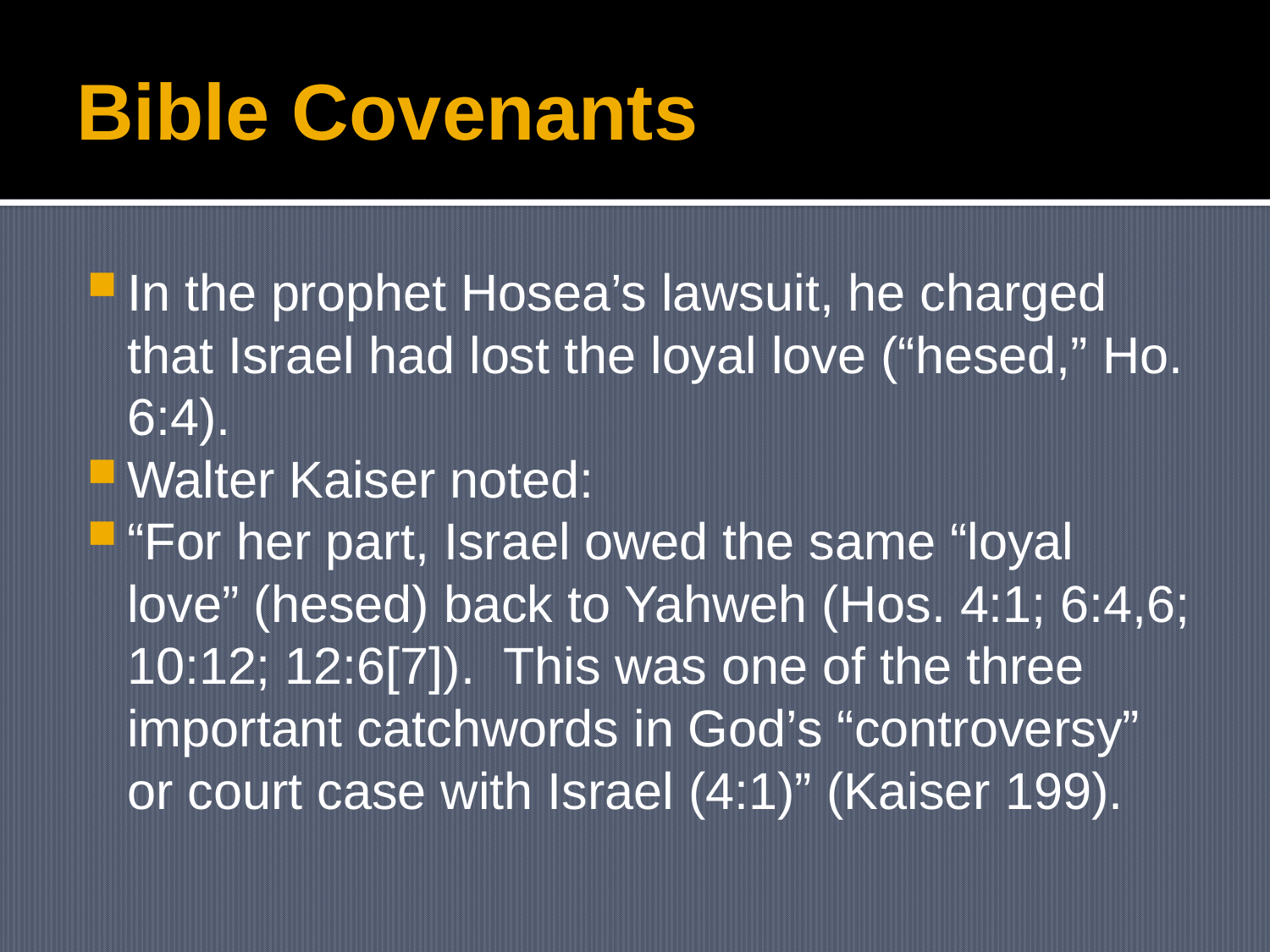

# Bible Covenants
In the prophet Hosea’s lawsuit, he charged that Israel had lost the loyal love (“hesed,” Ho. 6:4).
Walter Kaiser noted:
“For her part, Israel owed the same “loyal love” (hesed) back to Yahweh (Hos. 4:1; 6:4,6; 10:12; 12:6[7]).  This was one of the three important catchwords in God’s “controversy” or court case with Israel (4:1)” (Kaiser 199).